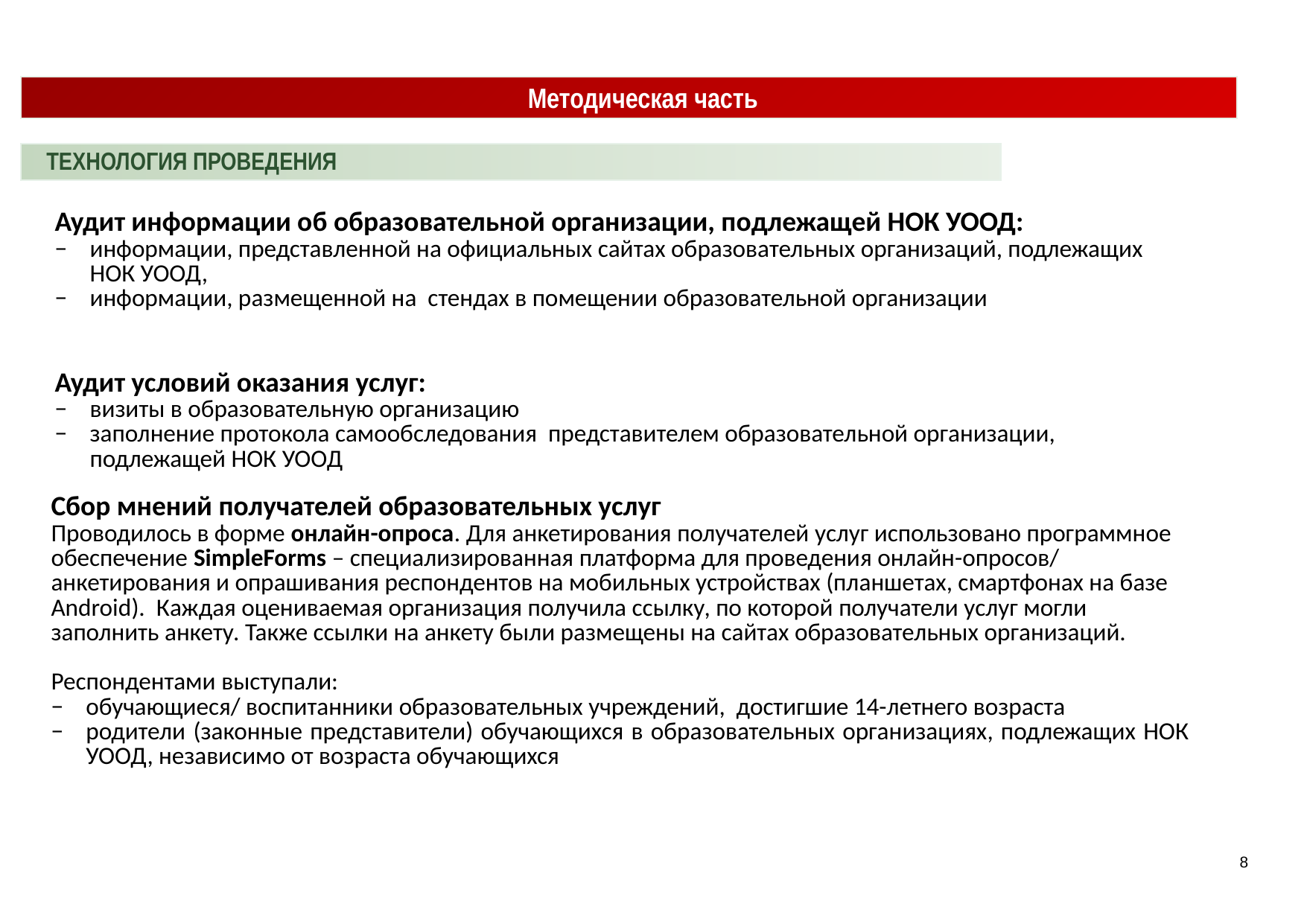

Методическая часть

ТЕХНОЛОГИЯ ПРОВЕДЕНИЯ
| Аудит информации об образовательной организации, подлежащей НОК УООД: информации, представленной на официальных сайтах образовательных организаций, подлежащих НОК УООД, информации, размещенной на стендах в помещении образовательной организации |
| --- |
| Аудит условий оказания услуг: визиты в образовательную организацию заполнение протокола самообследования представителем образовательной организации, подлежащей НОК УООД |
| Сбор мнений получателей образовательных услуг Проводилось в форме онлайн-опроса. Для анкетирования получателей услуг использовано программное обеспечение SimpleForms – специализированная платформа для проведения онлайн-опросов/ анкетирования и опрашивания респондентов на мобильных устройствах (планшетах, смартфонах на базе Android). Каждая оцениваемая организация получила ссылку, по которой получатели услуг могли заполнить анкету. Также ссылки на анкету были размещены на сайтах образовательных организаций. Респондентами выступали: обучающиеся/ воспитанники образовательных учреждений, достигшие 14-летнего возраста родители (законные представители) обучающихся в образовательных организациях, подлежащих НОК УООД, независимо от возраста обучающихся |
8